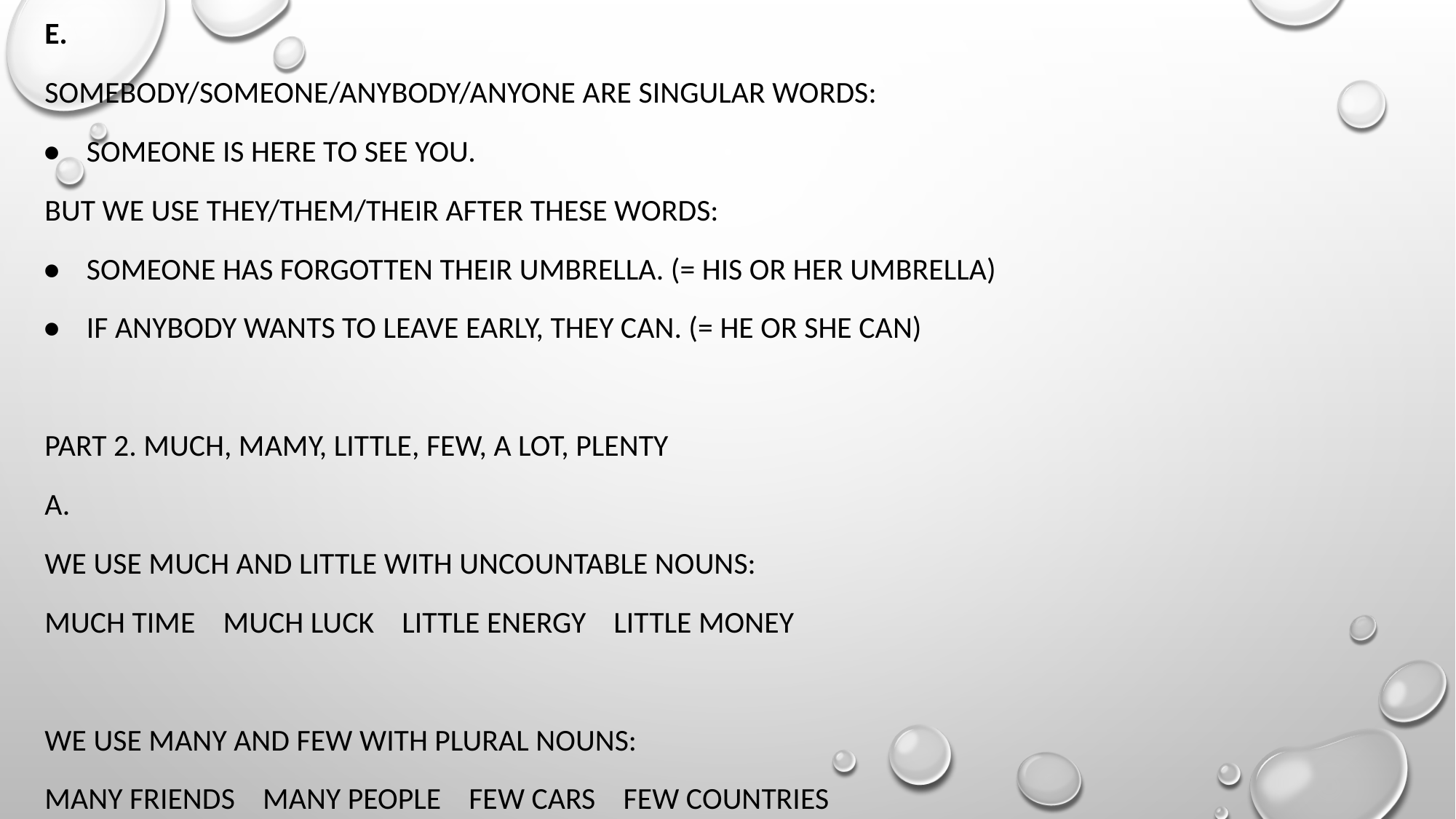

E.
Somebody/someone/anybody/anyone are singular words:
⦁    Someone is here to see you.
But we use they/them/their after these words:
⦁    Someone has forgotten their umbrella. (= his or her umbrella)
⦁    If anybody wants to leave early, they can. (= he or she can)

Part 2. Much, mamy, little, few, a lot, plenty
A.
We use much and little with uncountable nouns:
much time    much luck    little energy    little money

We use many and few with plural nouns:
many friends    many people    few cars    few countries

#